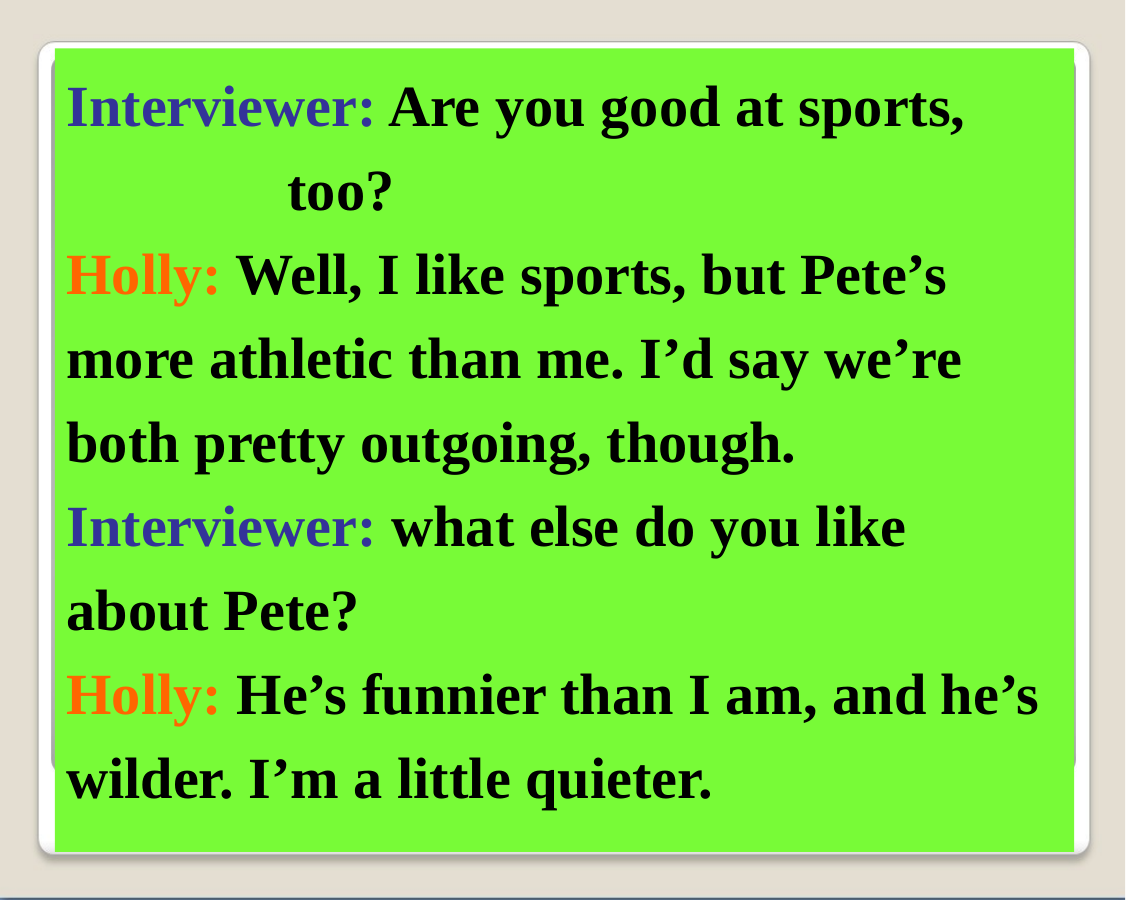

Interviewer: Are you good at sports, too?
Holly: Well, I like sports, but Pete’s
more athletic than me. I’d say we’re
both pretty outgoing, though.
Interviewer: what else do you like
about Pete?
Holly: He’s funnier than I am, and he’s
wilder. I’m a little quieter.